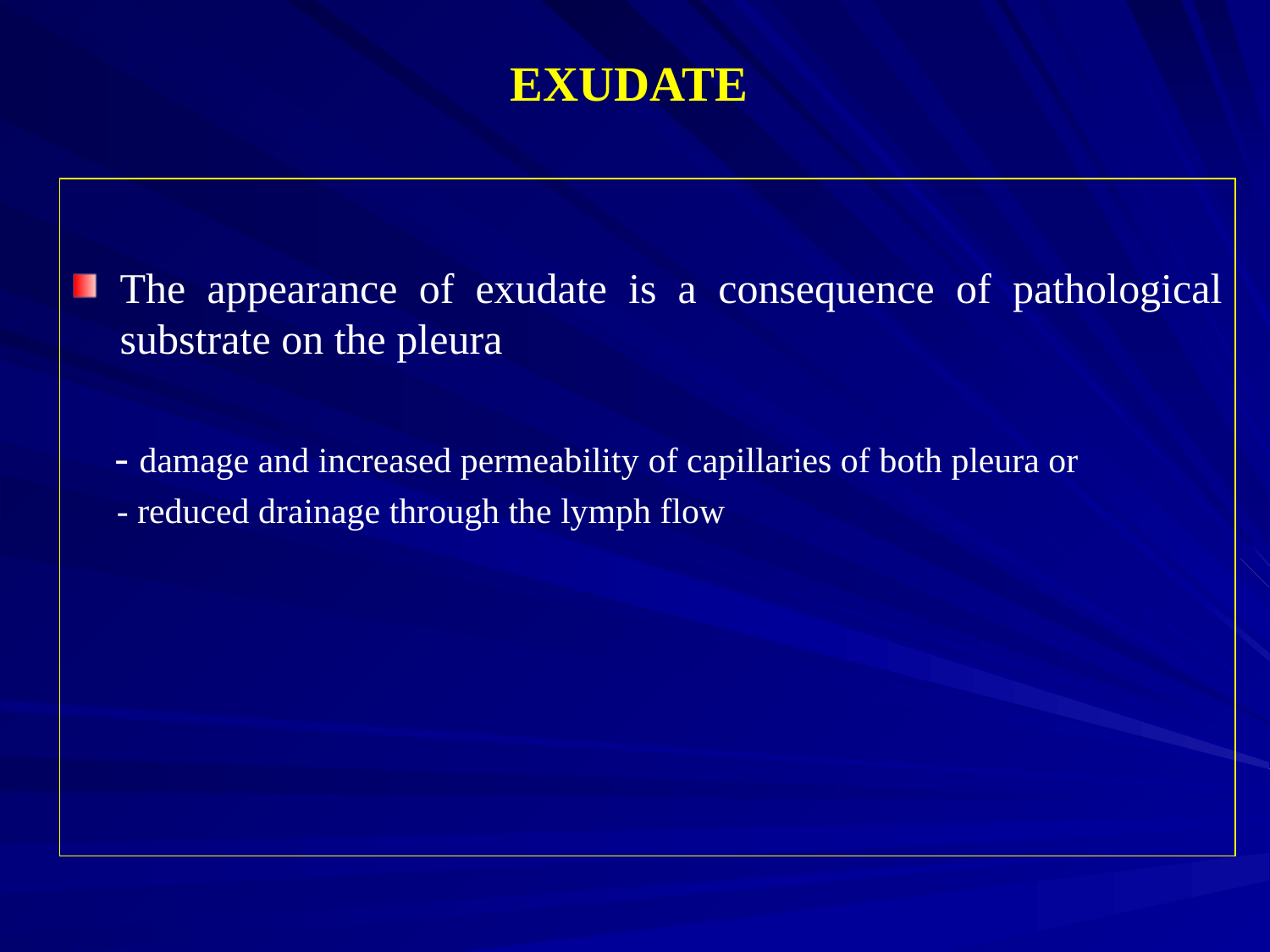

# EXUDATE

The appearance of exudate is a consequence of pathological substrate on the pleura

    - damage and increased permeability of capillaries of both pleura or
     - reduced drainage through the lymph flow